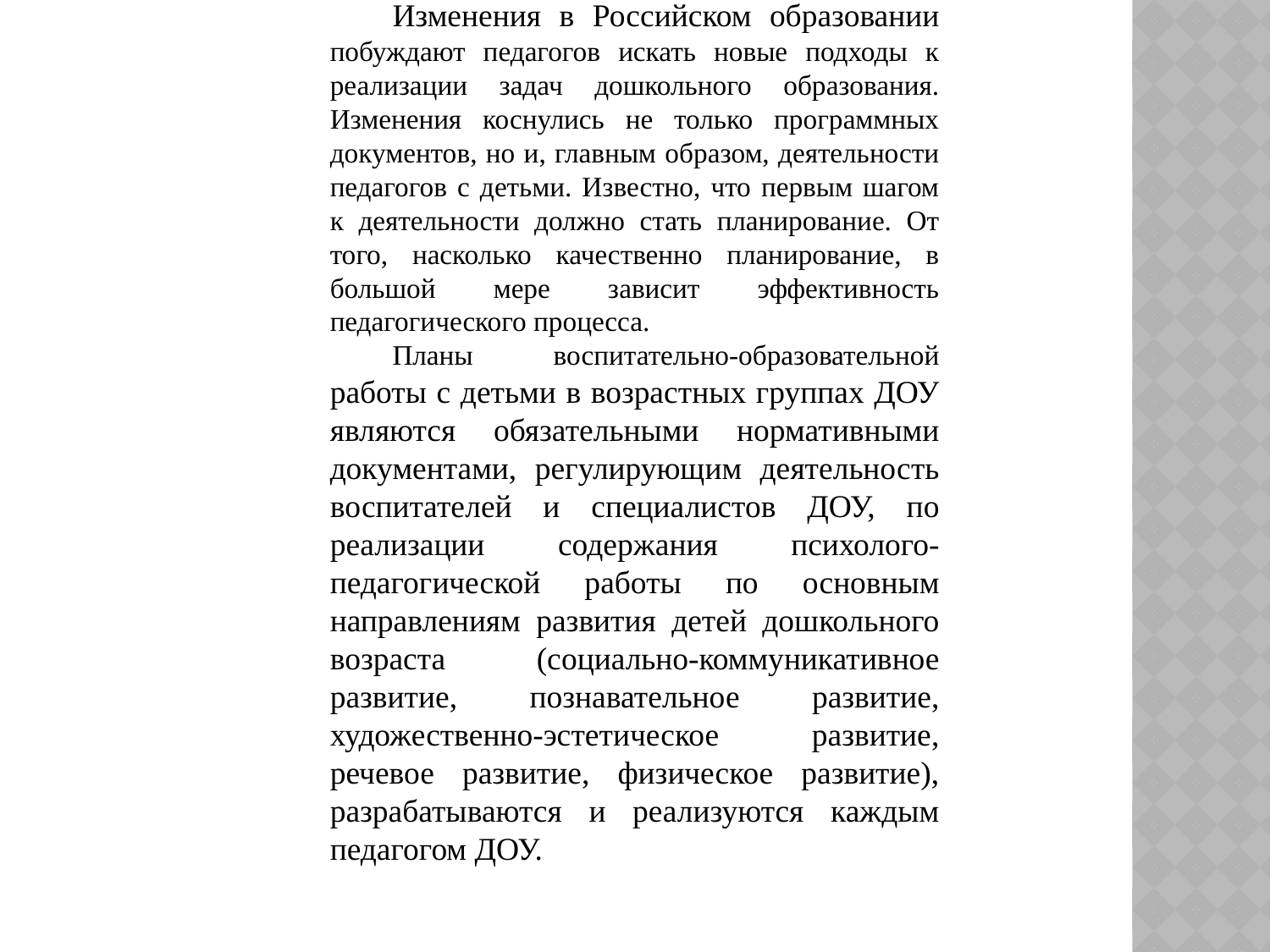

Изменения в Российском образовании побуждают педагогов искать новые подходы к реализации задач дошкольного образования. Изменения коснулись не только программных документов, но и, главным образом, деятельности педагогов с детьми. Известно, что первым шагом к деятельности должно стать планирование. От того, насколько качественно планирование, в большой мере зависит эффективность педагогического процесса.
Планы воспитательно-образовательной работы с детьми в возрастных группах ДОУ являются обязательными нормативными документами, регулирующим деятельность воспитателей и специалистов ДОУ, по реализации содержания психолого-педагогической работы по основным направлениям развития детей дошкольного возраста (социально-коммуникативное развитие, познавательное развитие, художественно-эстетическое развитие, речевое развитие, физическое развитие), разрабатываются и реализуются каждым педагогом ДОУ.